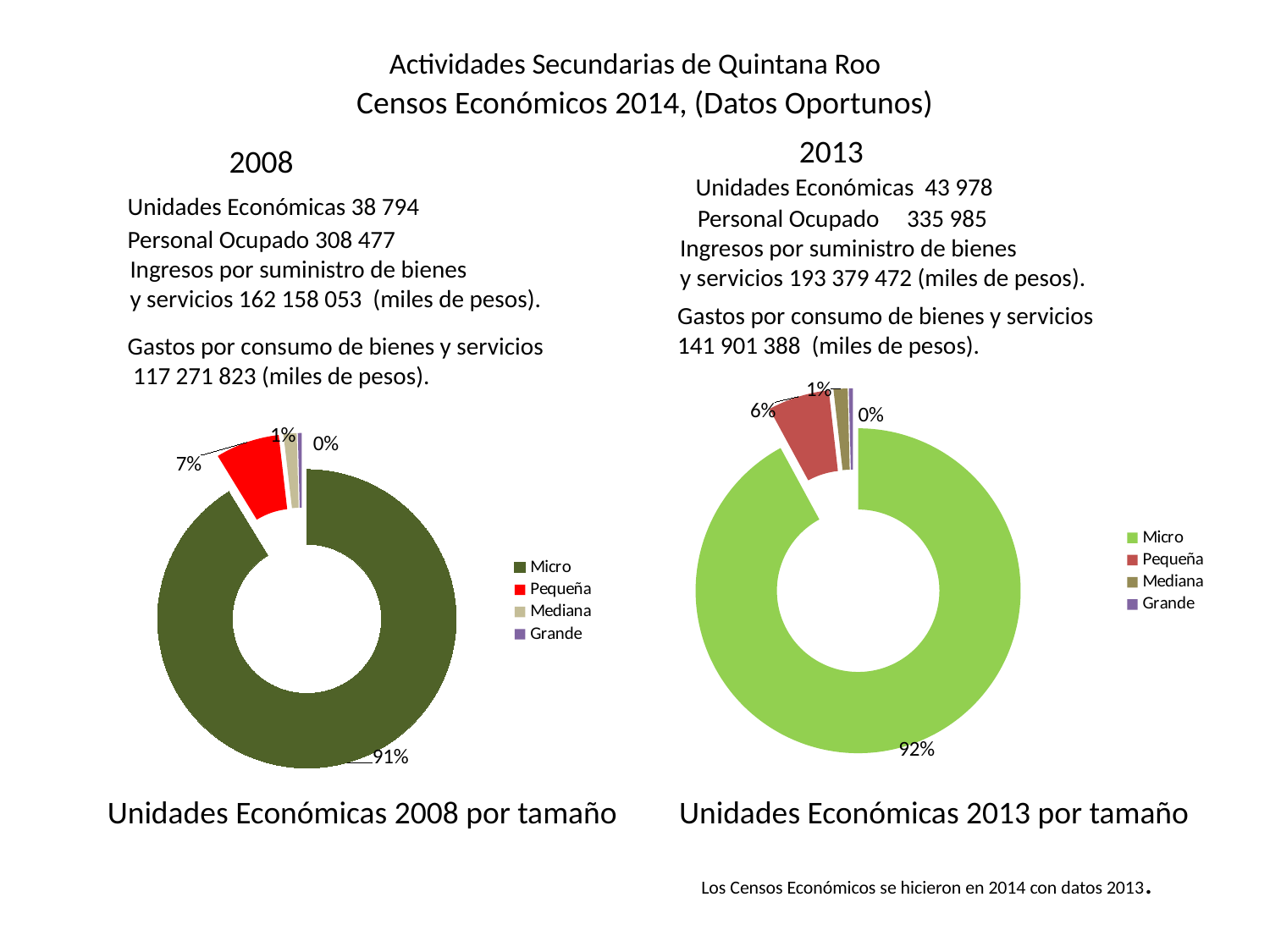

# Actividades Secundarias de Quintana Roo
Censos Económicos 2014, (Datos Oportunos)
2013
2008
Unidades Económicas  43 978
Unidades Económicas 38 794
Personal Ocupado     335 985
Personal Ocupado 308 477
Ingresos por suministro de bienes
y servicios 193 379 472 (miles de pesos).
Ingresos por suministro de bienes
y servicios 162 158 053  (miles de pesos).
Gastos por consumo de bienes y servicios
141 901 388  (miles de pesos).
Gastos por consumo de bienes y servicios
 117 271 823 (miles de pesos).

### Chart

| Category |  |
|---|---|
| Micro | 40494.0 |
| Pequeña | 2695.0 |
| Mediana | 612.0 |
| Grande | 177.0 |

### Chart

| Category |  |
|---|---|
| Micro | 35401.0 |
| Pequeña | 2682.0 |
| Mediana | 552.0 |
| Grande | 159.0 |
Unidades Económicas 2008 por tamaño
Unidades Económicas 2013 por tamaño
Los Censos Económicos se hicieron en 2014 con datos 2013.